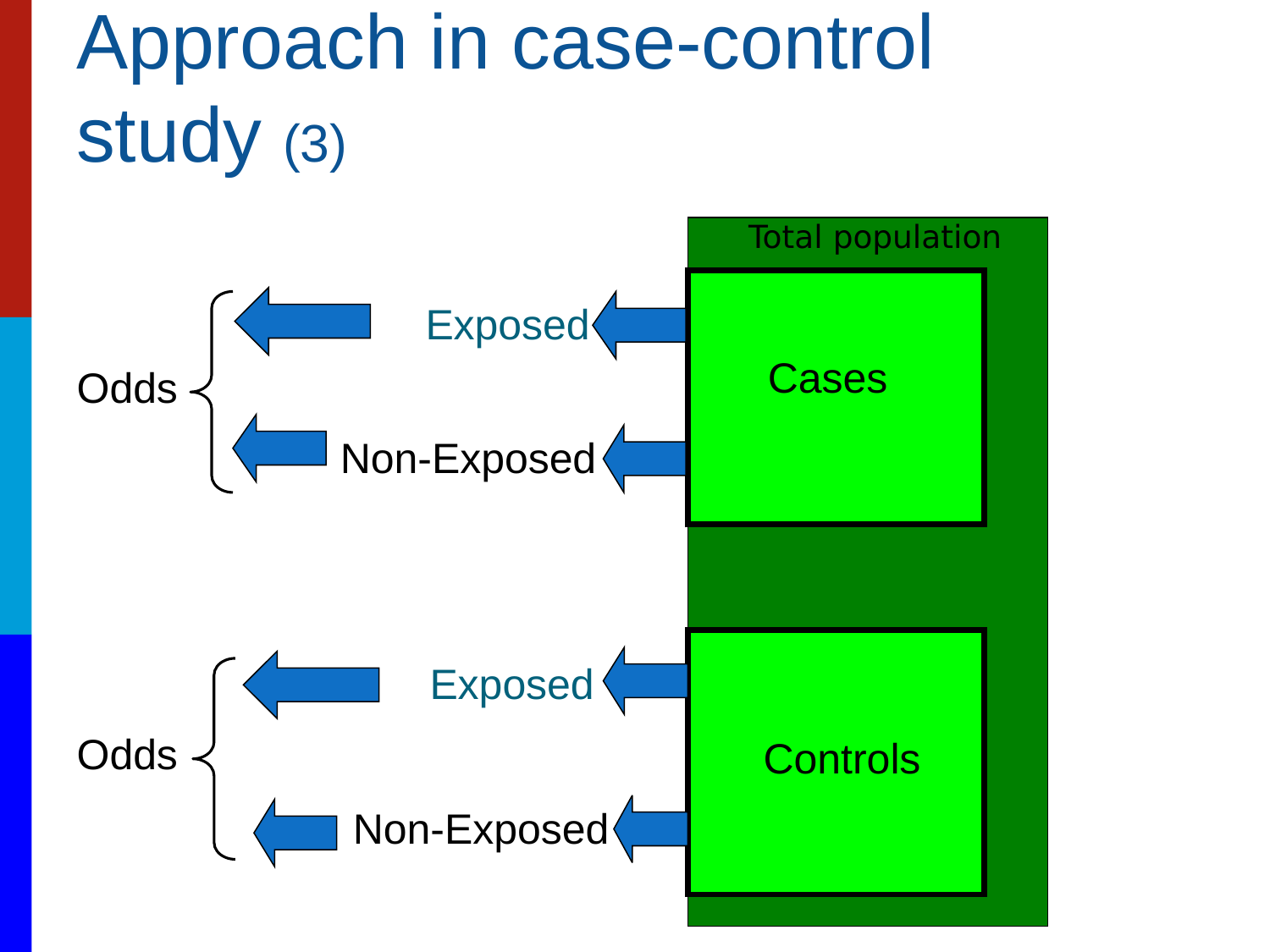

# Approach in case-control study (3)
Total population

Exposed

 Cases
Odds

Non-Exposed

Exposed

Odds
 Controls
Non-Exposed